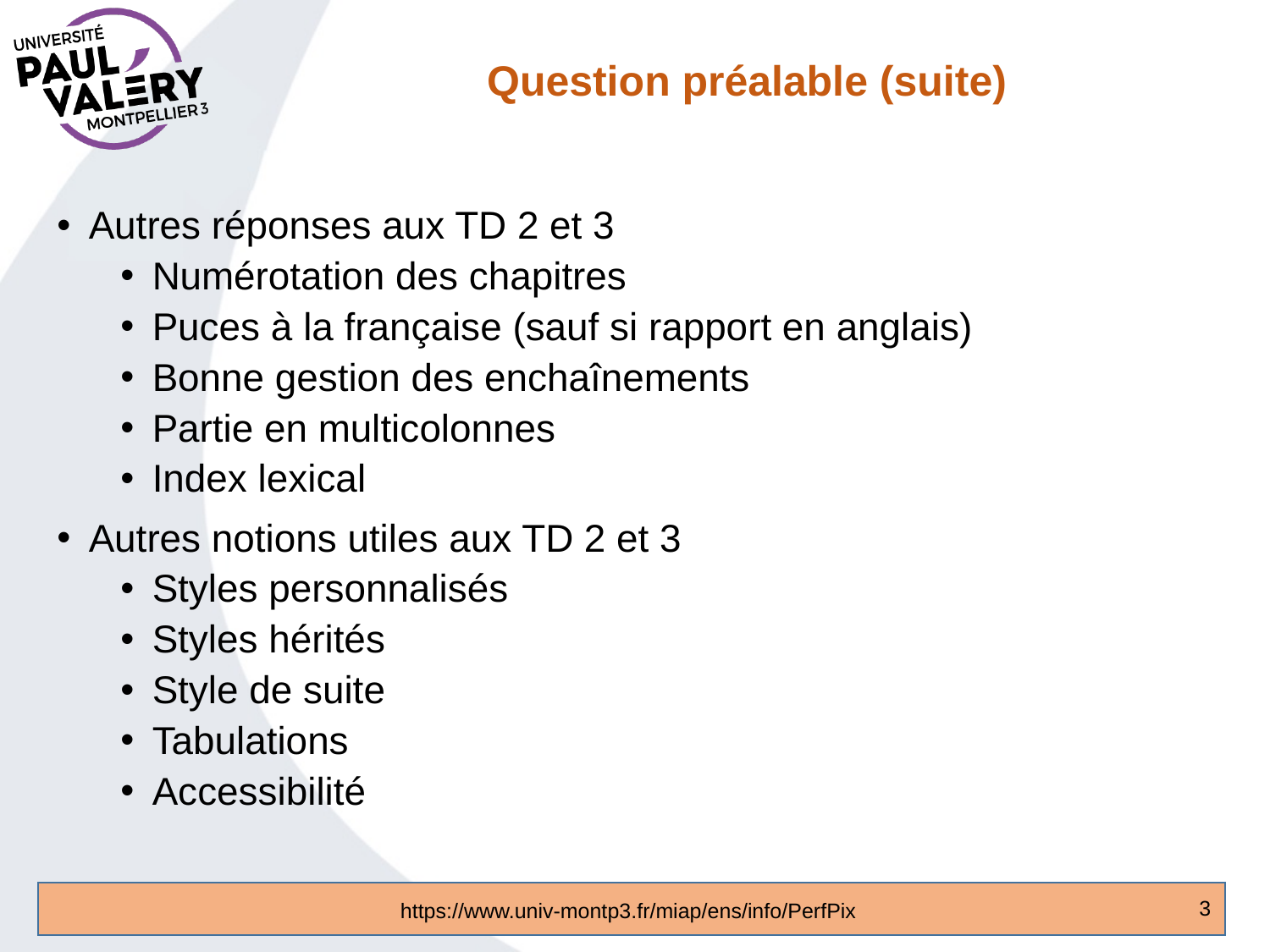

# Question préalable (suite)
Autres réponses aux TD 2 et 3
Numérotation des chapitres
Puces à la française (sauf si rapport en anglais)
Bonne gestion des enchaînements
Partie en multicolonnes
Index lexical
Autres notions utiles aux TD 2 et 3
Styles personnalisés
Styles hérités
Style de suite
Tabulations
Accessibilité

3